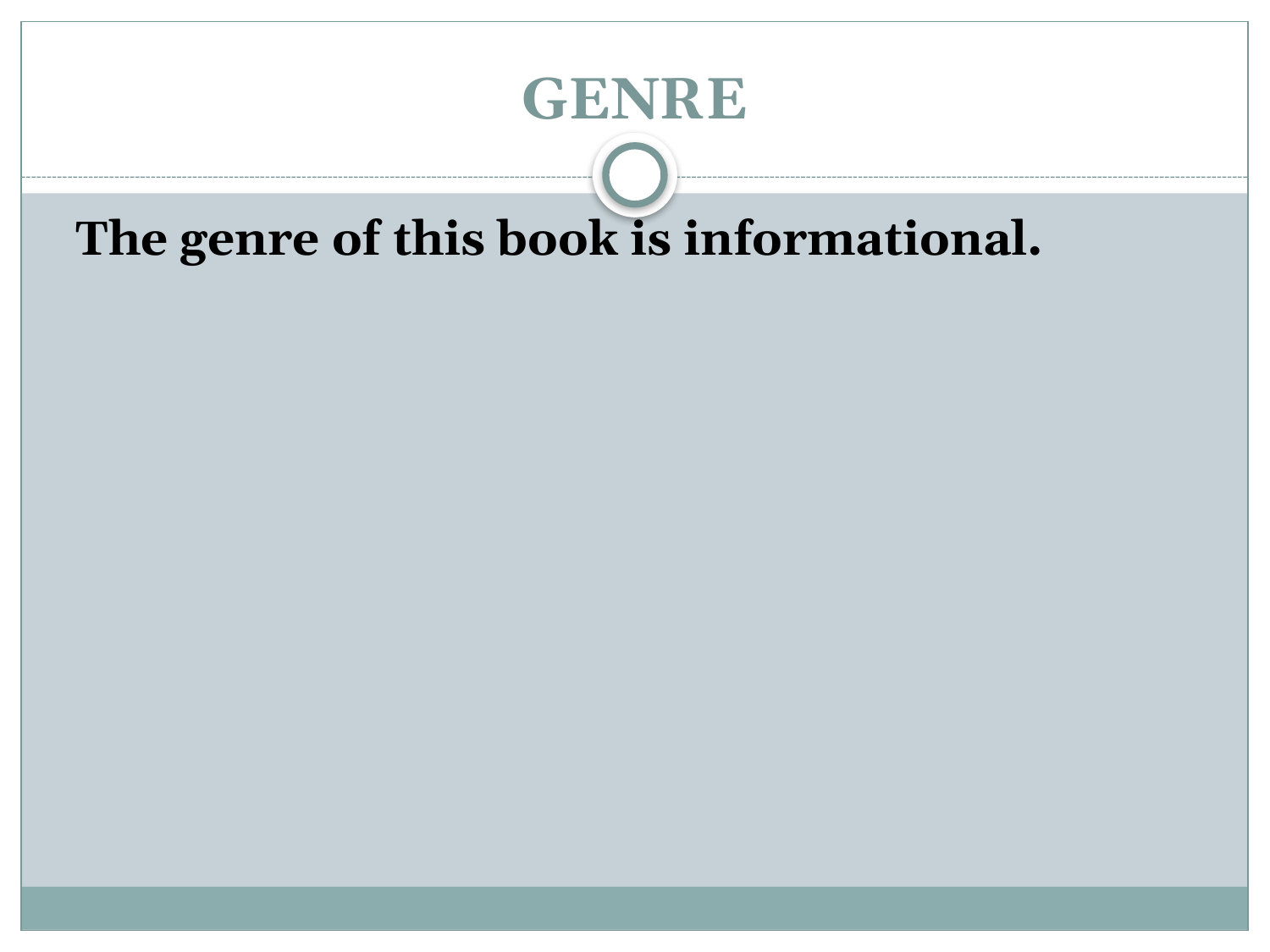

# GENRE
The genre of this book is informational.